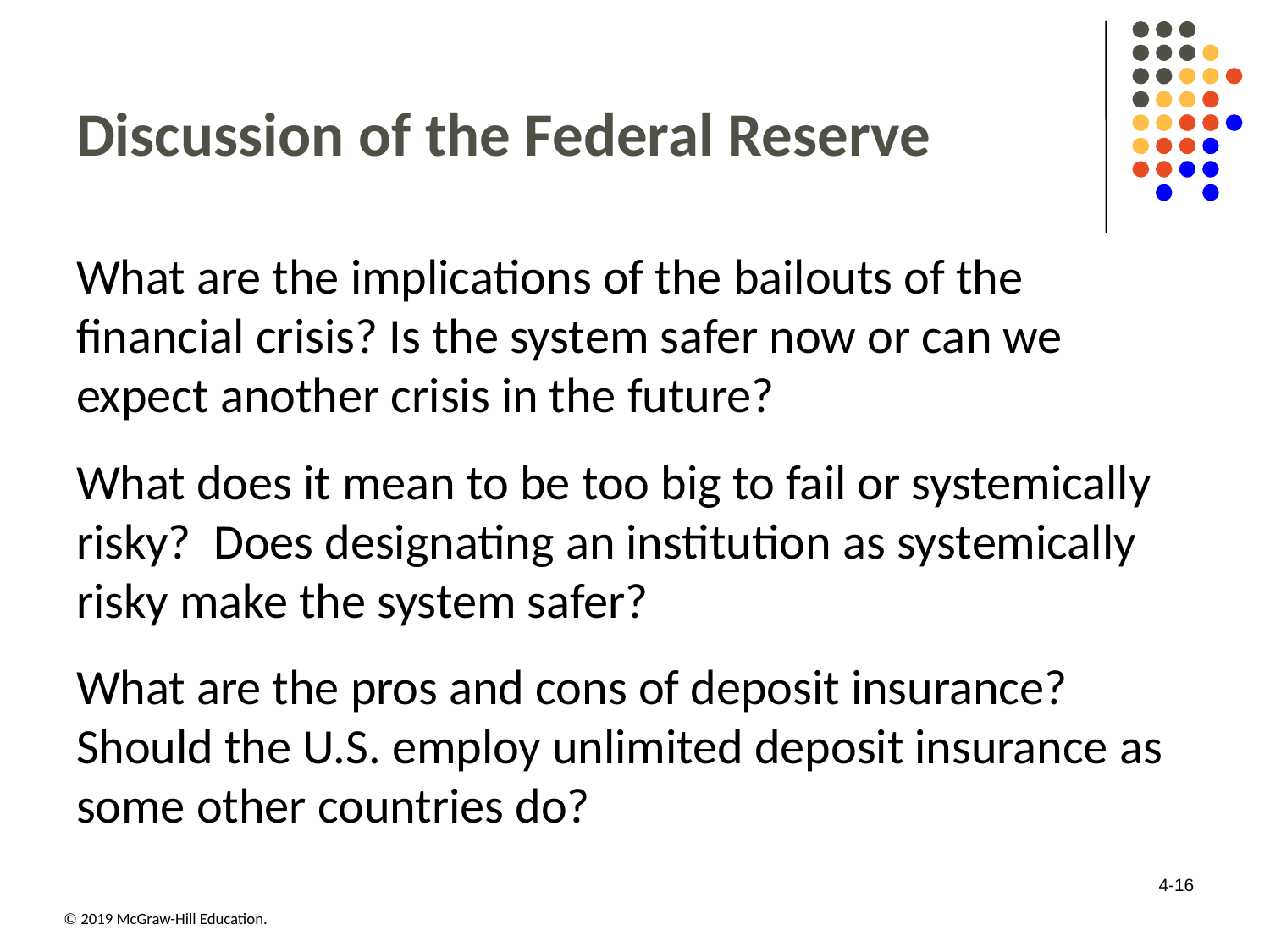

# Discussion of the Federal Reserve
What are the implications of the bailouts of the financial crisis? Is the system safer now or can we expect another crisis in the future?
What does it mean to be too big to fail or systemically risky?  Does designating an institution as systemically risky make the system safer?
What are the pros and cons of deposit insurance? Should the U.S. employ unlimited deposit insurance as some other countries do?
4-16